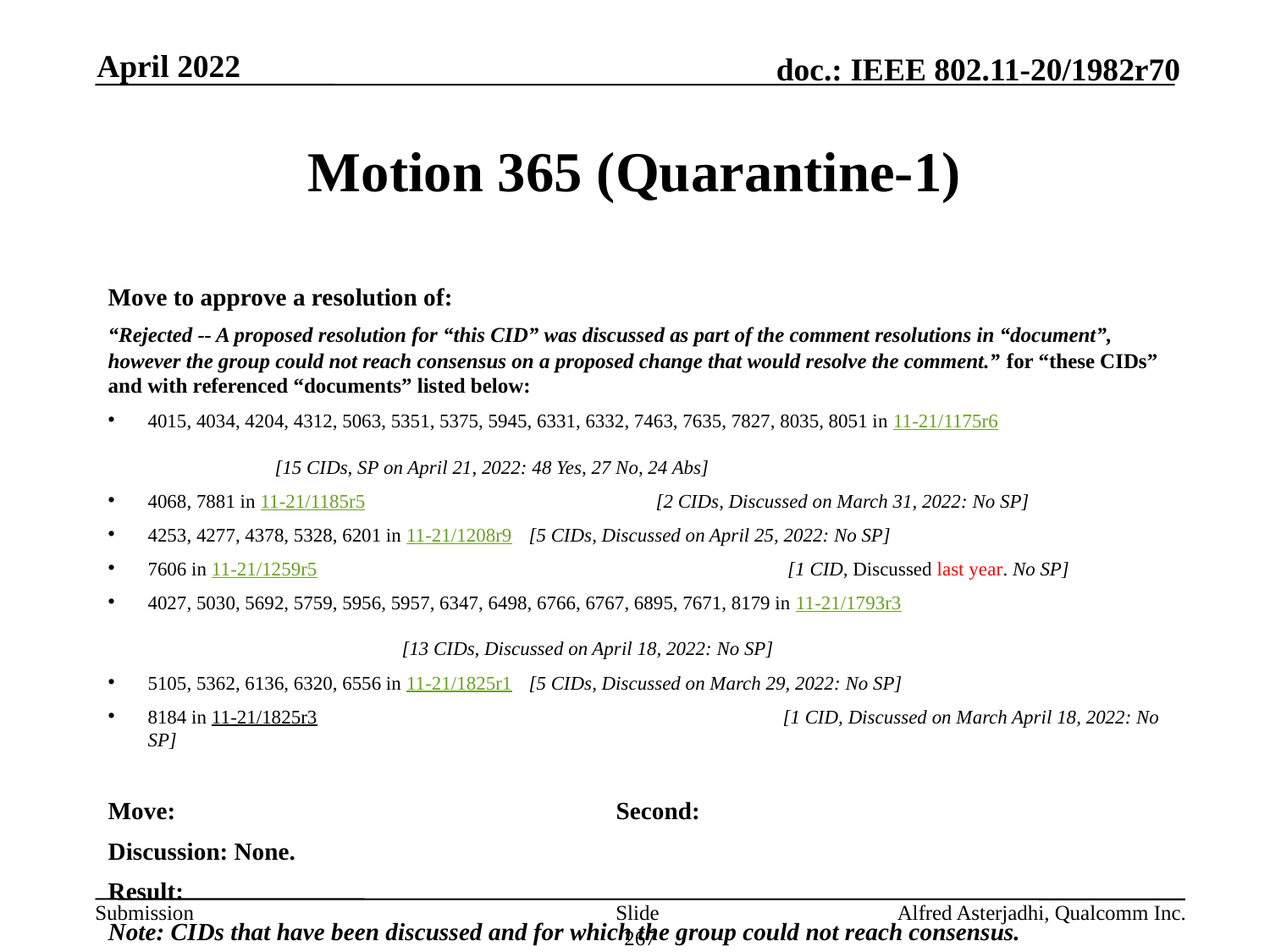

April 2022
# Motion 365 (Quarantine-1)
Move to approve a resolution of:
“Rejected -- A proposed resolution for “this CID” was discussed as part of the comment resolutions in “document”, however the group could not reach consensus on a proposed change that would resolve the comment.” for “these CIDs” and with referenced “documents” listed below:
4015, 4034, 4204, 4312, 5063, 5351, 5375, 5945, 6331, 6332, 7463, 7635, 7827, 8035, 8051 in 11-21/1175r6 									[15 CIDs, SP on April 21, 2022: 48 Yes, 27 No, 24 Abs]
4068, 7881 in 11-21/1185r5 			[2 CIDs, Discussed on March 31, 2022: No SP]
4253, 4277, 4378, 5328, 6201 in 11-21/1208r9 	[5 CIDs, Discussed on April 25, 2022: No SP]
7606 in 11-21/1259r5 				 [1 CID, Discussed last year. No SP]
4027, 5030, 5692, 5759, 5956, 5957, 6347, 6498, 6766, 6767, 6895, 7671, 8179 in 11-21/1793r3 											[13 CIDs, Discussed on April 18, 2022: No SP]
5105, 5362, 6136, 6320, 6556 in 11-21/1825r1 	[5 CIDs, Discussed on March 29, 2022: No SP]
8184 in 11-21/1825r3 				[1 CID, Discussed on March April 18, 2022: No SP]

Move: 				Second:
Discussion: None.
Result:
Note: CIDs that have been discussed and for which the group could not reach consensus.

Slide 267
Alfred Asterjadhi, Qualcomm Inc.